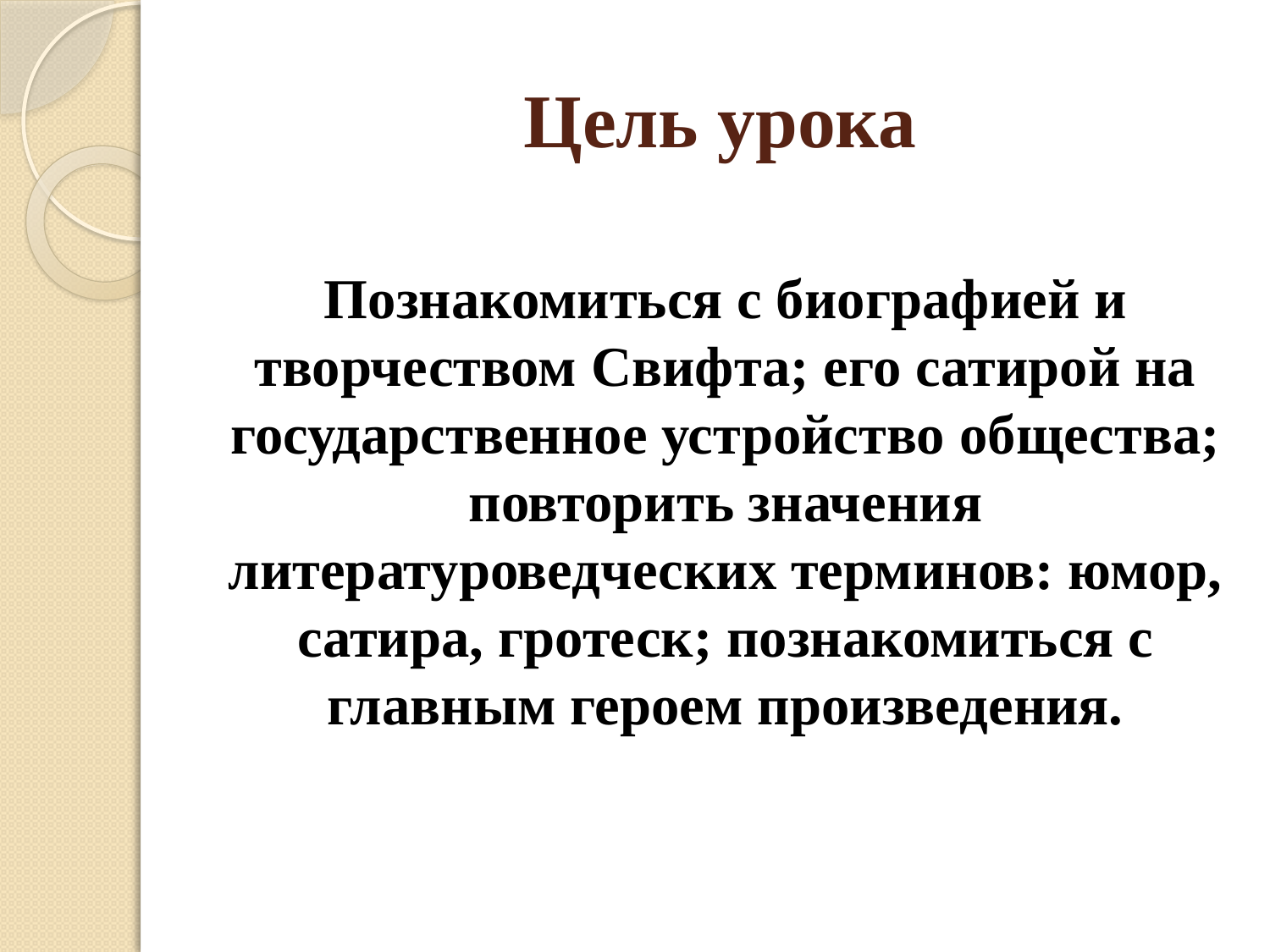

# Цель урока
Познакомиться с биографией и творчеством Свифта; его сатирой на государственное устройство общества; повторить значения литературоведческих терминов: юмор, сатира, гротеск; познакомиться с главным героем произведения.